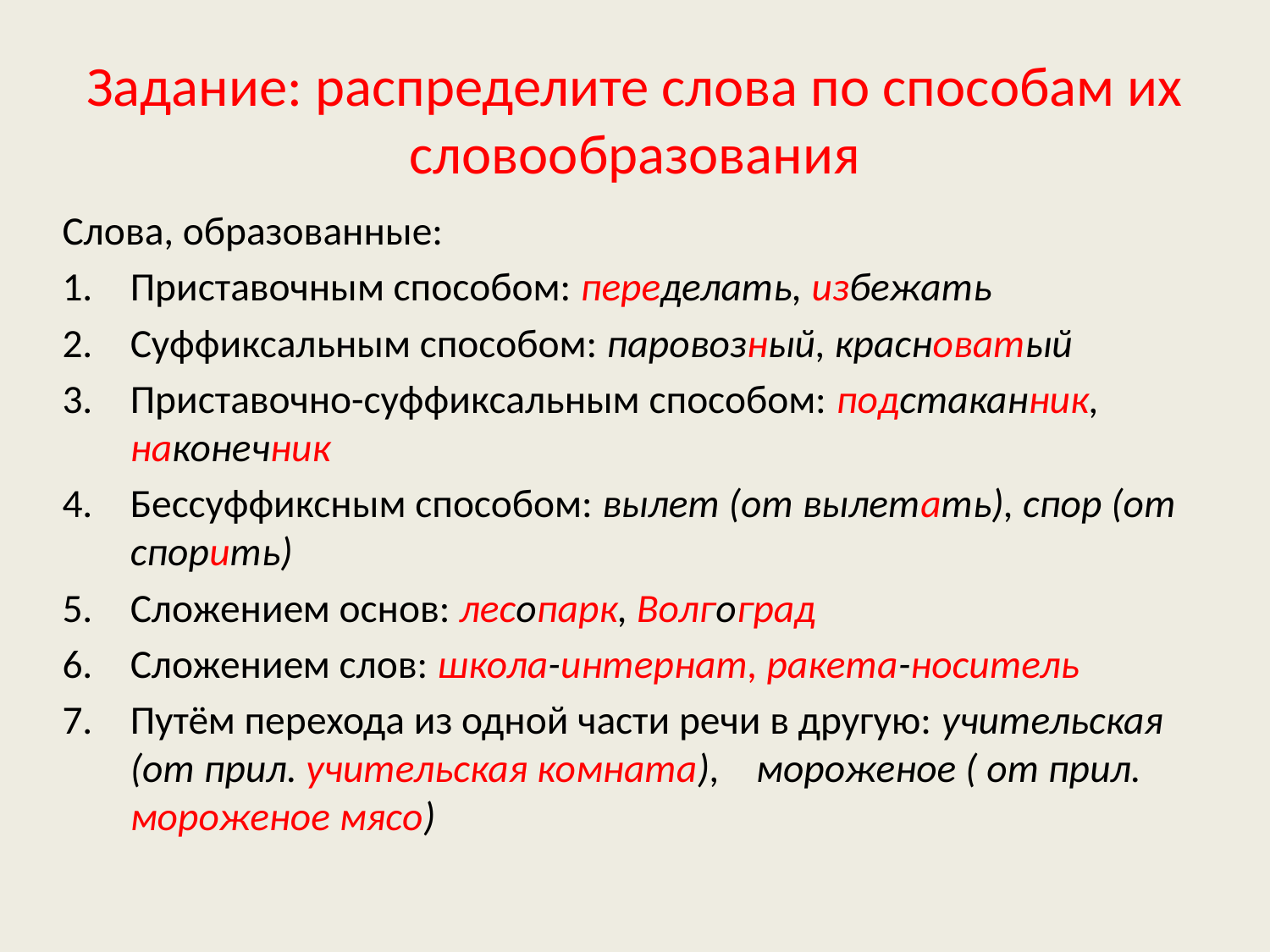

# Задание: распределите слова по способам их словообразования
Слова, образованные:
Приставочным способом: переделать, избежать
Суффиксальным способом: паровозный, красноватый
Приставочно-суффиксальным способом: подстаканник, наконечник
Бессуффиксным способом: вылет (от вылетать), спор (от спорить)
Сложением основ: лесопарк, Волгоград
Сложением слов: школа-интернат, ракета-носитель
Путём перехода из одной части речи в другую: учительская (от прил. учительская комната),    мороженое ( от прил. мороженое мясо)